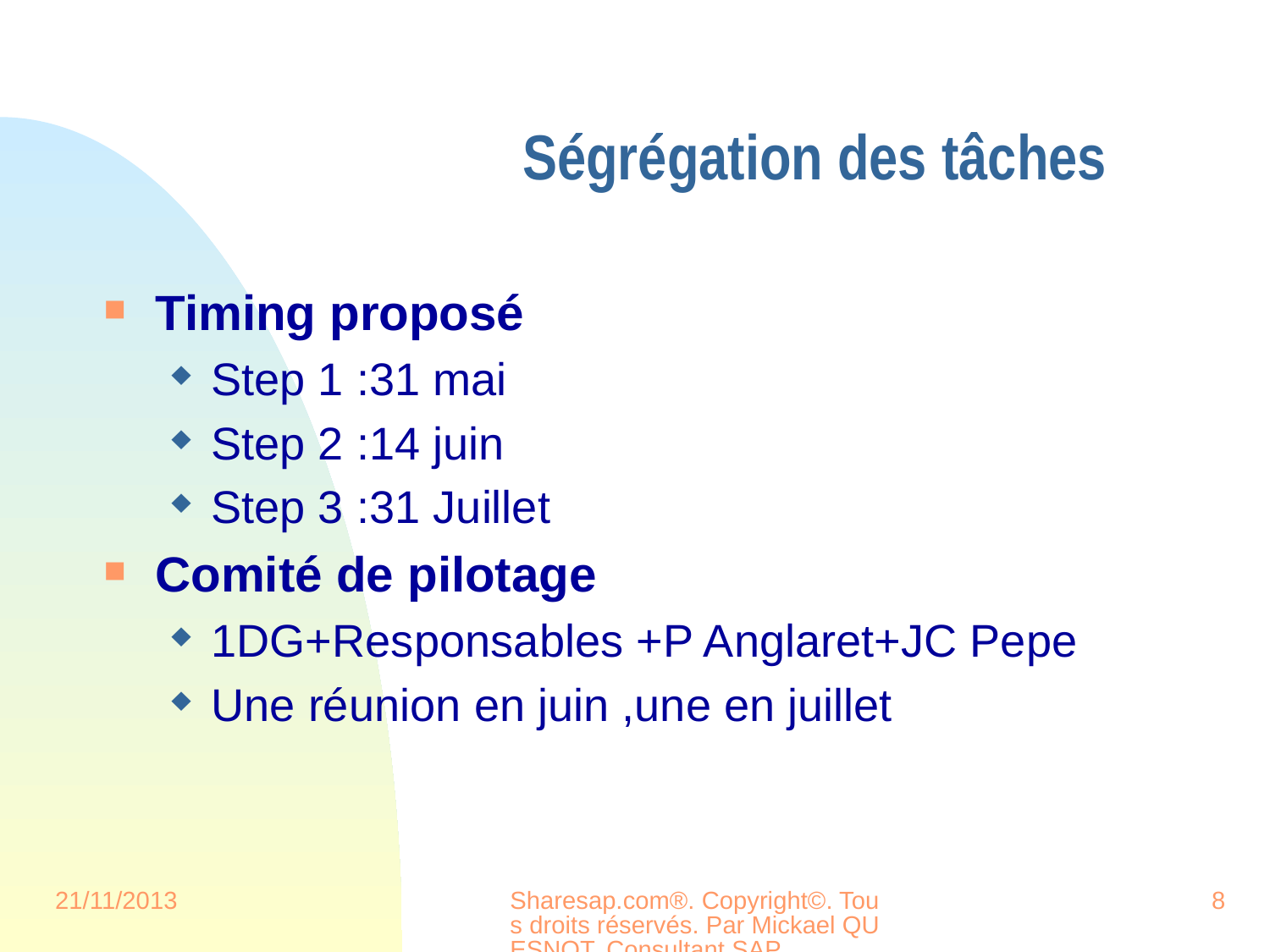

# Ségrégation des tâches
Timing proposé
Step 1 :31 mai
Step 2 :14 juin
Step 3 :31 Juillet
Comité de pilotage
1DG+Responsables +P Anglaret+JC Pepe
Une réunion en juin ,une en juillet

Projet
21/11/2013
Sharesap.com®. Copyright©. Tous droits réservés. Par Mickael QUESNOT, Consultant SAP
8